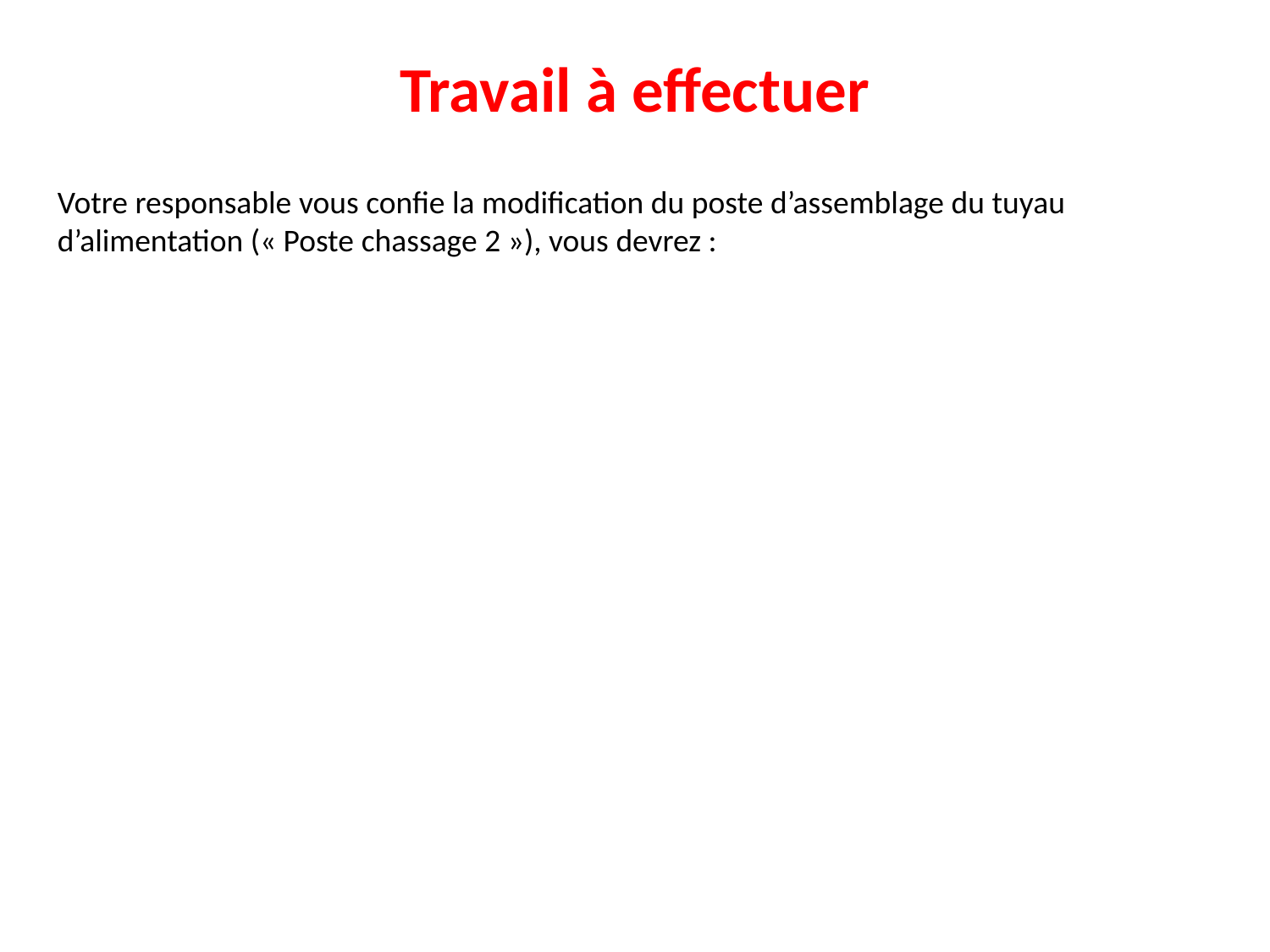

# Travail à effectuer
Votre responsable vous confie la modification du poste d’assemblage du tuyau d’alimentation (« Poste chassage 2 »), vous devrez :